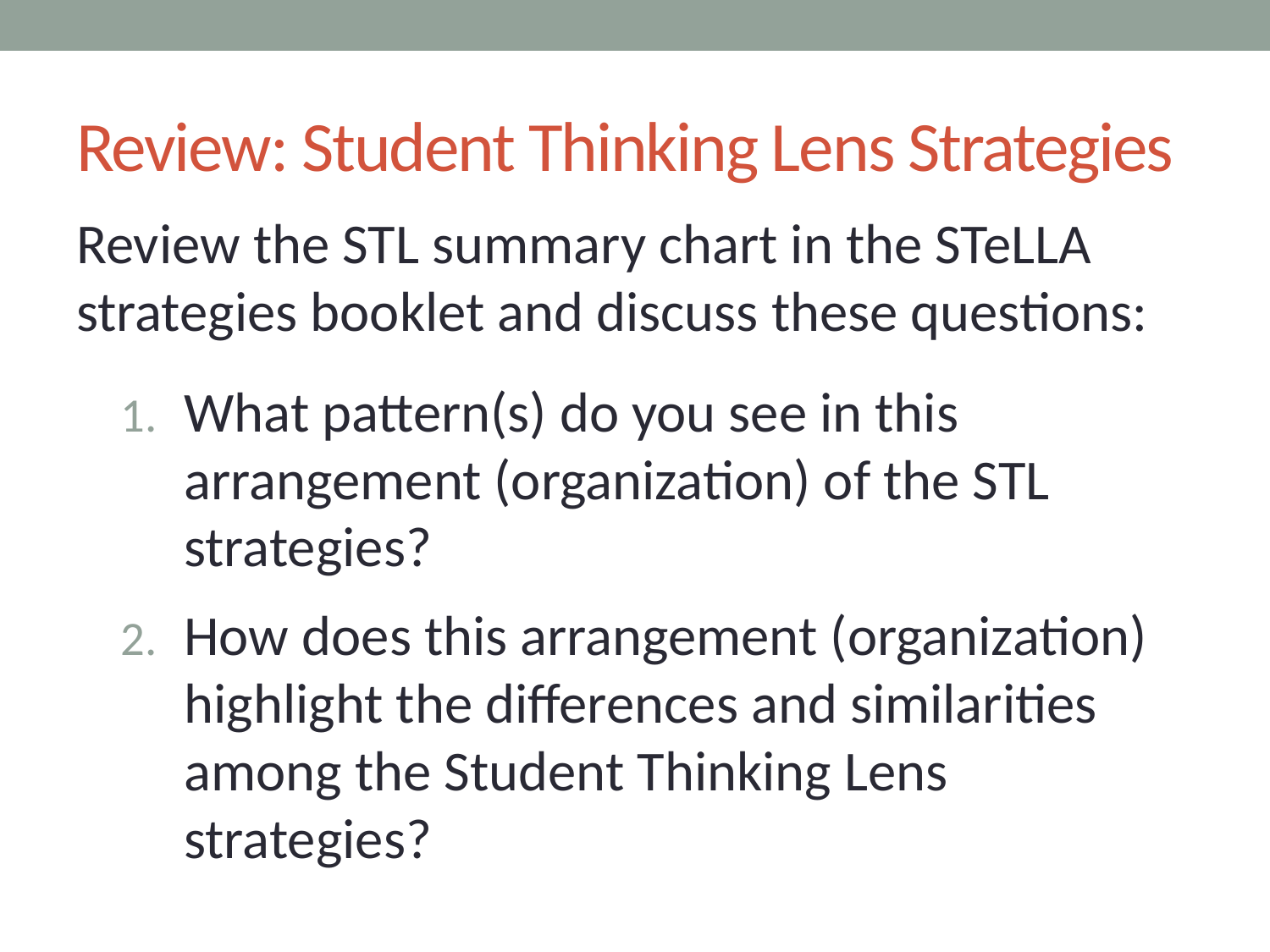

# Review: Student Thinking Lens Strategies
Review the STL summary chart in the STeLLA strategies booklet and discuss these questions:
What pattern(s) do you see in this arrangement (organization) of the STL strategies?
How does this arrangement (organization) highlight the differences and similarities among the Student Thinking Lens strategies?